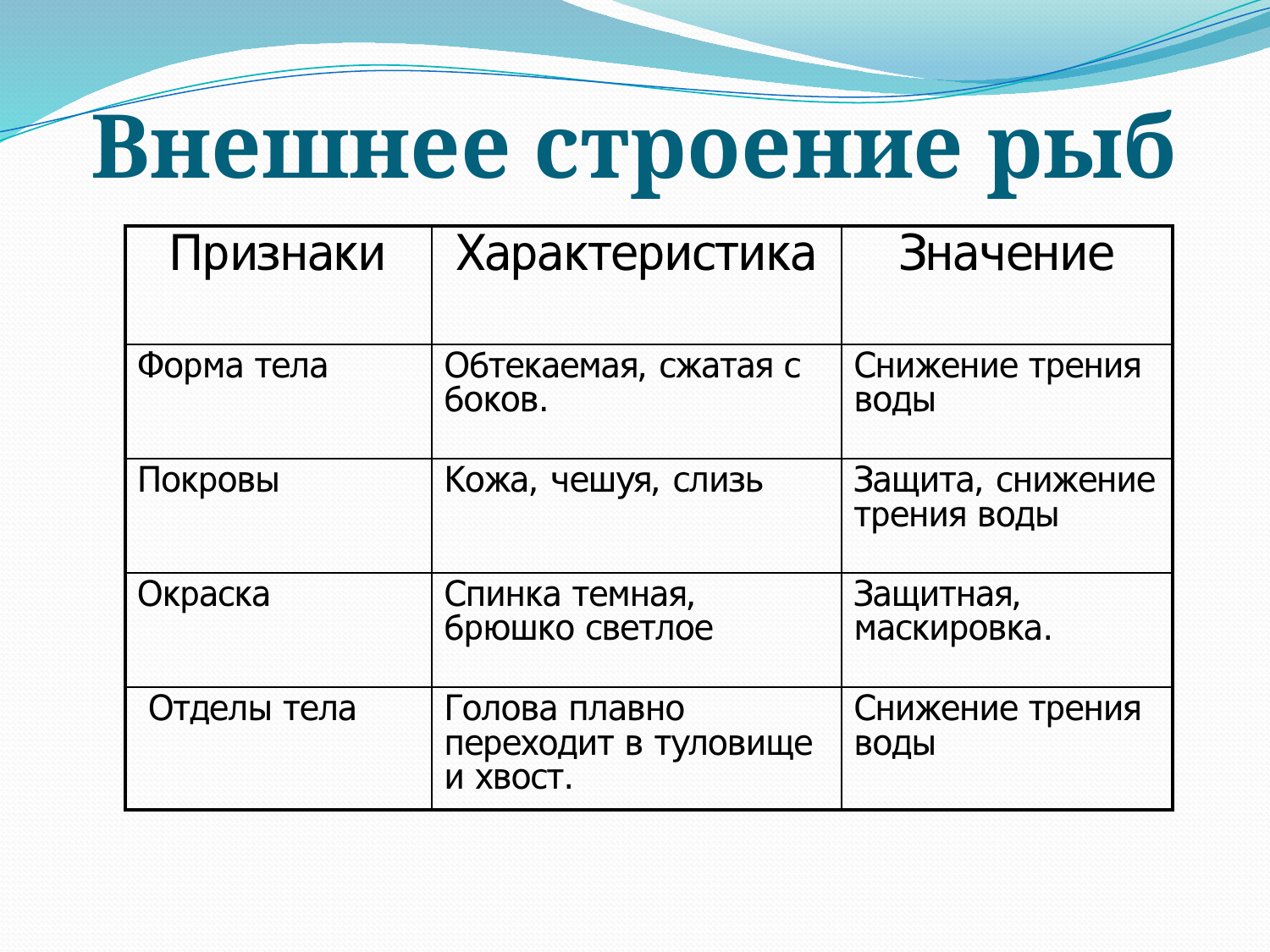

# Внешнее строение рыб
| Признаки | Характеристика | Значение |
| --- | --- | --- |
| Форма тела | Обтекаемая, сжатая с боков. | Снижение трения воды |
| Покровы | Кожа, чешуя, слизь | Защита, снижение трения воды |
| Окраска | Спинка темная, брюшко светлое | Защитная, маскировка. |
| Отделы тела | Голова плавно переходит в туловище и хвост. | Снижение трения воды |